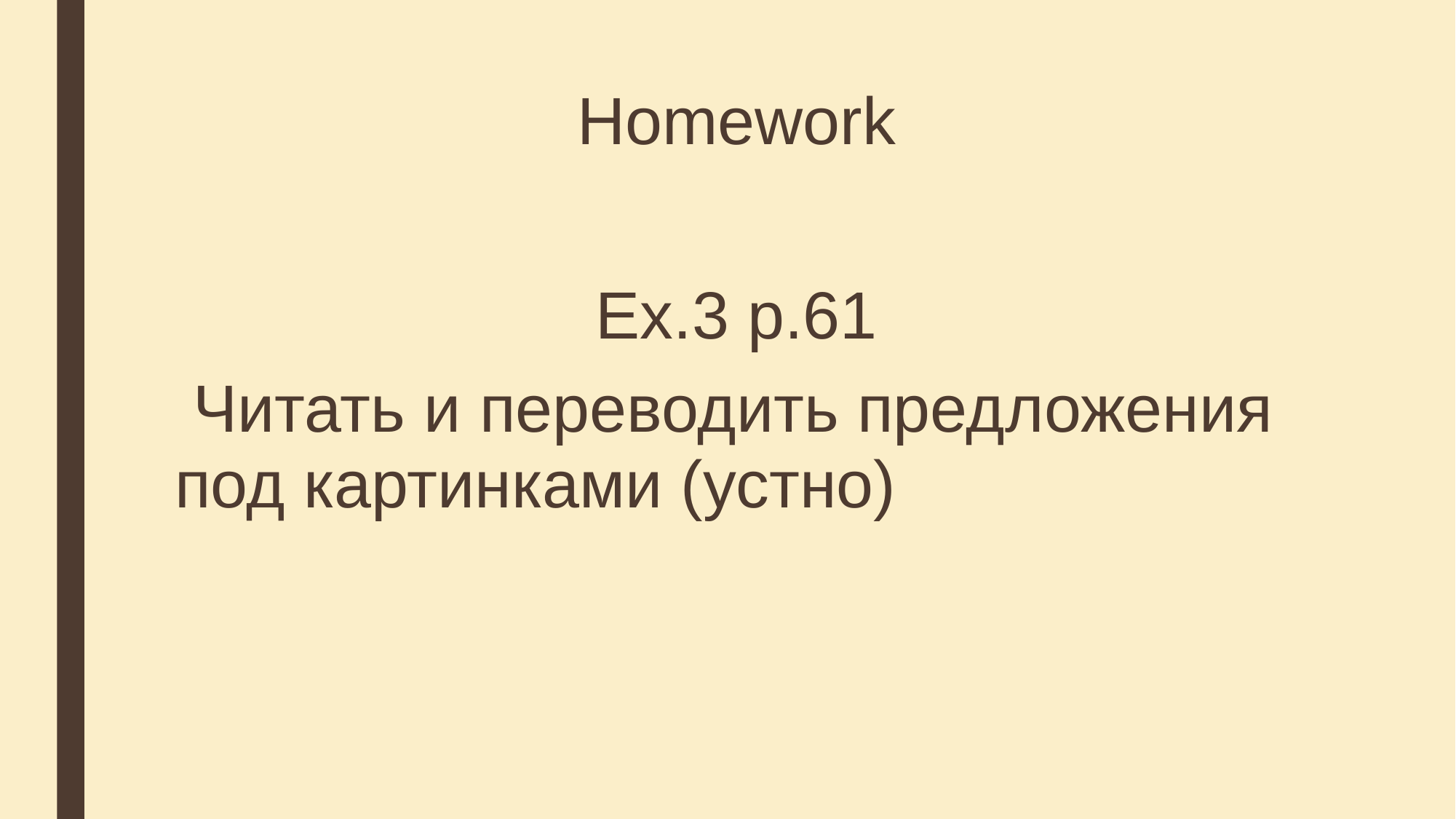

# Homework
Ex.3 p.61
 Читать и переводить предложения под картинками (устно)